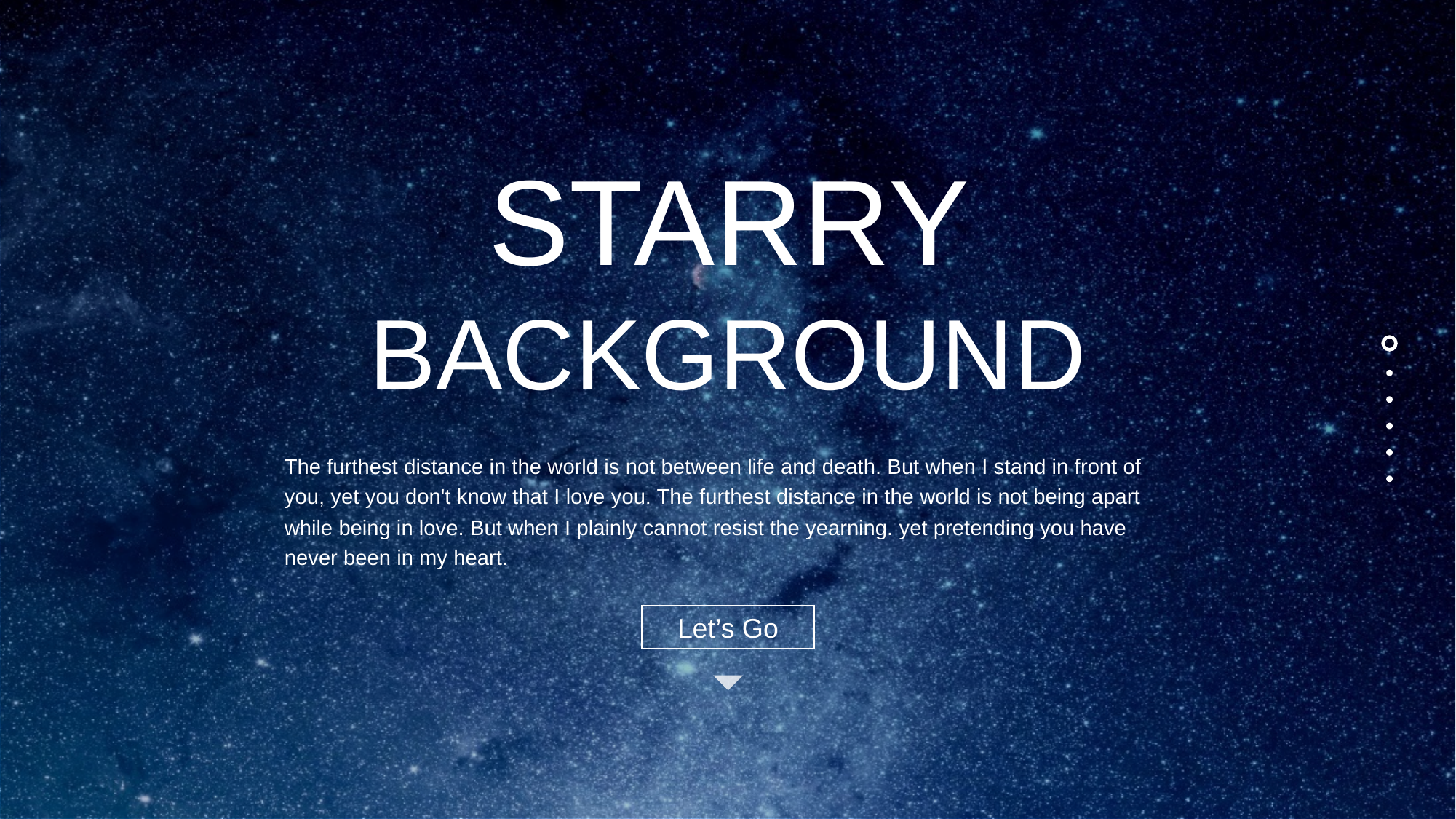

STARRY BACKGROUND

The furthest distance in the world is not between life and death. But when I stand in front of you, yet you don't know that I love you. The furthest distance in the world is not being apart while being in love. But when I plainly cannot resist the yearning. yet pretending you have never been in my heart.
Let’s Go